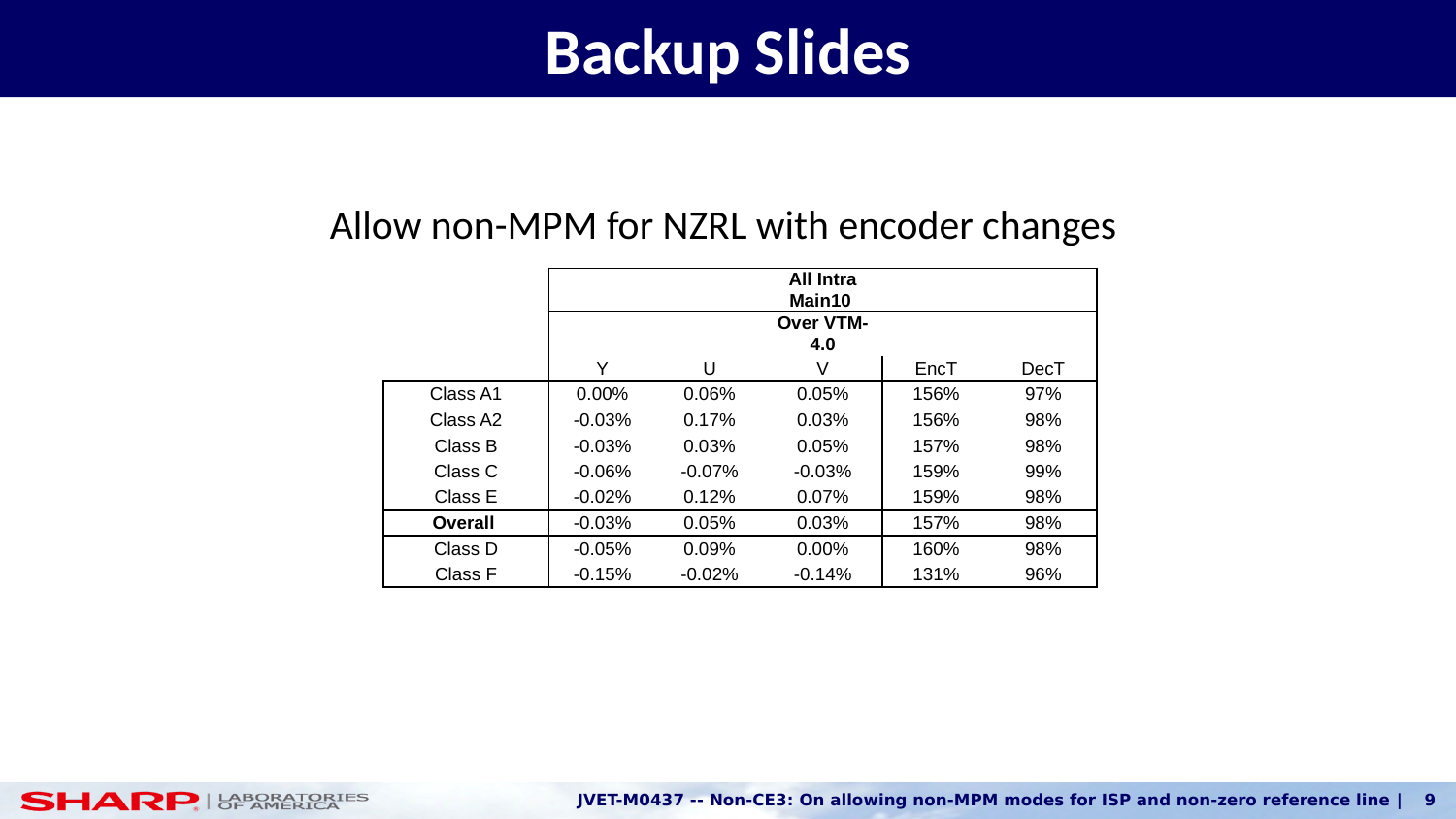

# Backup Slides
Allow non-MPM for NZRL with encoder changes
|  |  |  | All Intra Main10 |  |  |
| --- | --- | --- | --- | --- | --- |
|  |  |  | Over VTM-4.0 |  |  |
|  | Y | U | V | EncT | DecT |
| Class A1 | 0.00% | 0.06% | 0.05% | 156% | 97% |
| Class A2 | -0.03% | 0.17% | 0.03% | 156% | 98% |
| Class B | -0.03% | 0.03% | 0.05% | 157% | 98% |
| Class C | -0.06% | -0.07% | -0.03% | 159% | 99% |
| Class E | -0.02% | 0.12% | 0.07% | 159% | 98% |
| Overall | -0.03% | 0.05% | 0.03% | 157% | 98% |
| Class D | -0.05% | 0.09% | 0.00% | 160% | 98% |
| Class F | -0.15% | -0.02% | -0.14% | 131% | 96% |